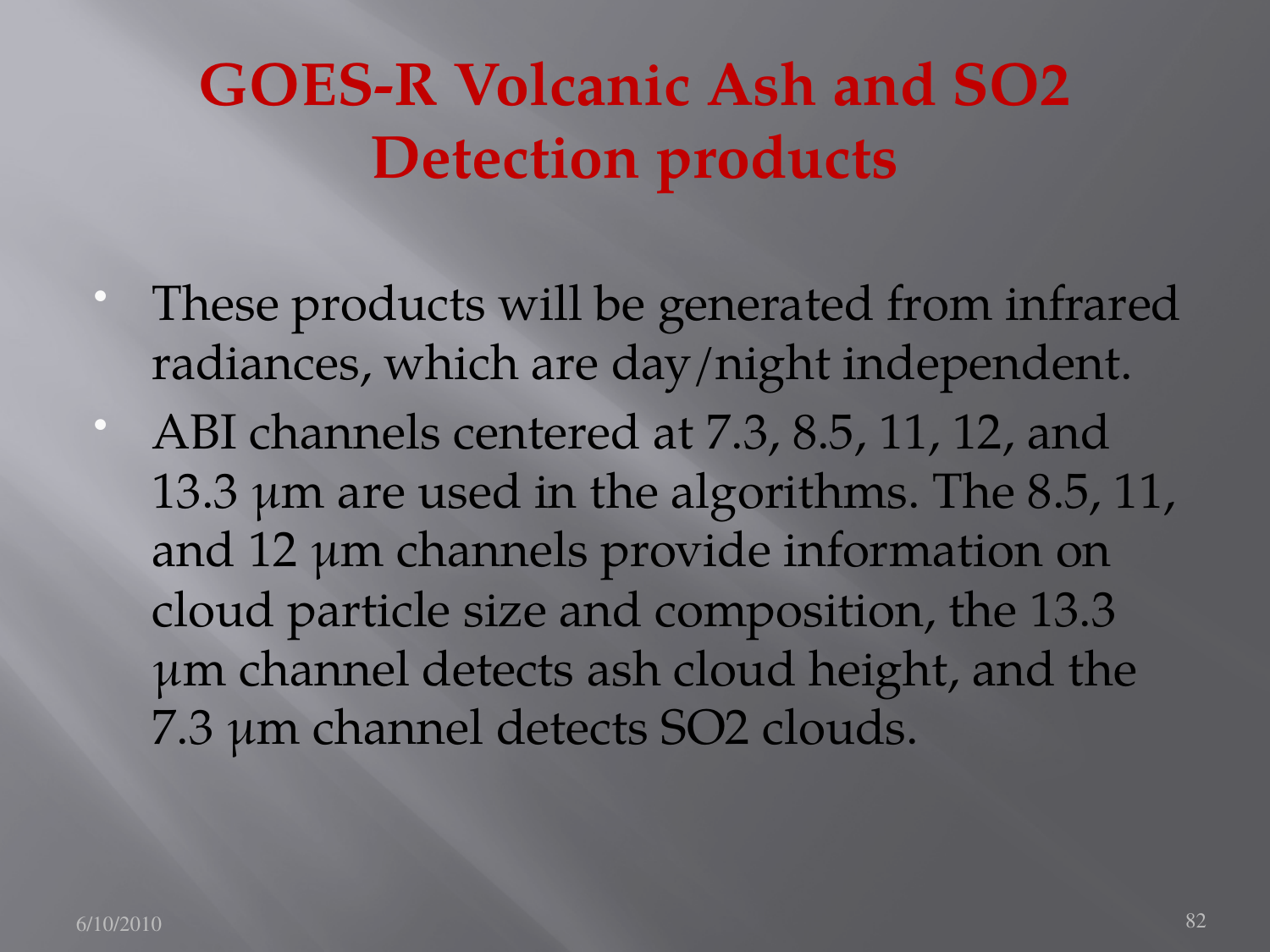

# GOES-R Volcanic Ash and SO2 Detection products
These products will be generated from infrared radiances, which are day/night independent.
ABI channels centered at 7.3, 8.5, 11, 12, and 13.3 μm are used in the algorithms. The 8.5, 11, and 12 μm channels provide information on cloud particle size and composition, the 13.3 μm channel detects ash cloud height, and the 7.3 μm channel detects SO2 clouds.
6/10/2010
82